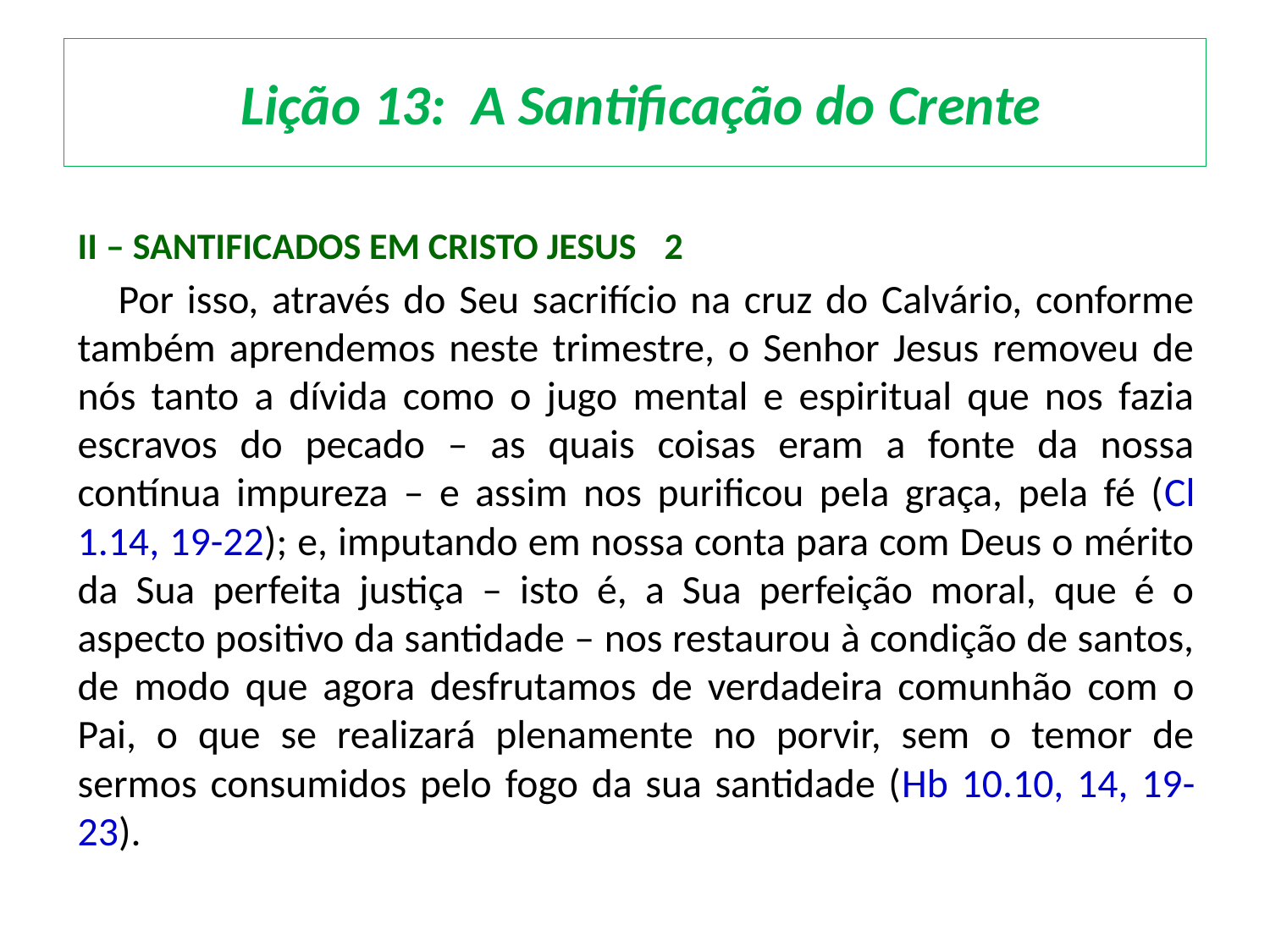

# Lição 13:  A Santificação do Crente
II – SANTIFICADOS EM CRISTO JESUS			2

	 Por isso, através do Seu sacrifício na cruz do Calvário, conforme também aprendemos neste trimestre, o Senhor Jesus removeu de nós tanto a dívida como o jugo mental e espiritual que nos fazia escravos do pecado – as quais coisas eram a fonte da nossa contínua impureza – e assim nos purificou pela graça, pela fé (Cl 1.14, 19-22); e, imputando em nossa conta para com Deus o mérito da Sua perfeita justiça – isto é, a Sua perfeição moral, que é o aspecto positivo da santidade – nos restaurou à condição de santos, de modo que agora desfrutamos de verdadeira comunhão com o Pai, o que se realizará plenamente no porvir, sem o temor de sermos consumidos pelo fogo da sua santidade (Hb 10.10, 14, 19-23).